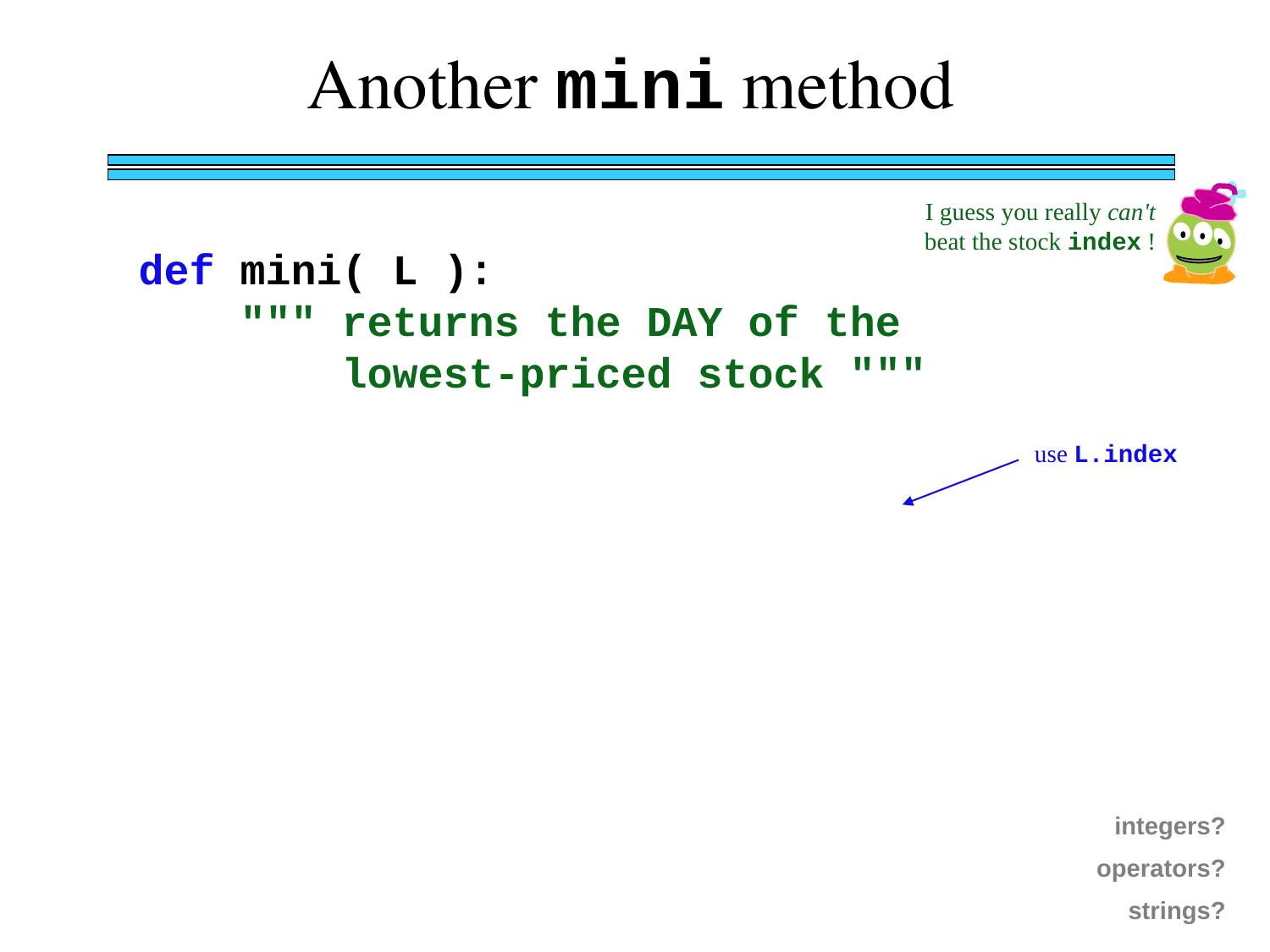

Another mini method

I guess you really can't beat the stock index !
def mini( L ):
    """ returns the DAY of the
        lowest-priced stock """
use L.index

integers?
operators?
strings?